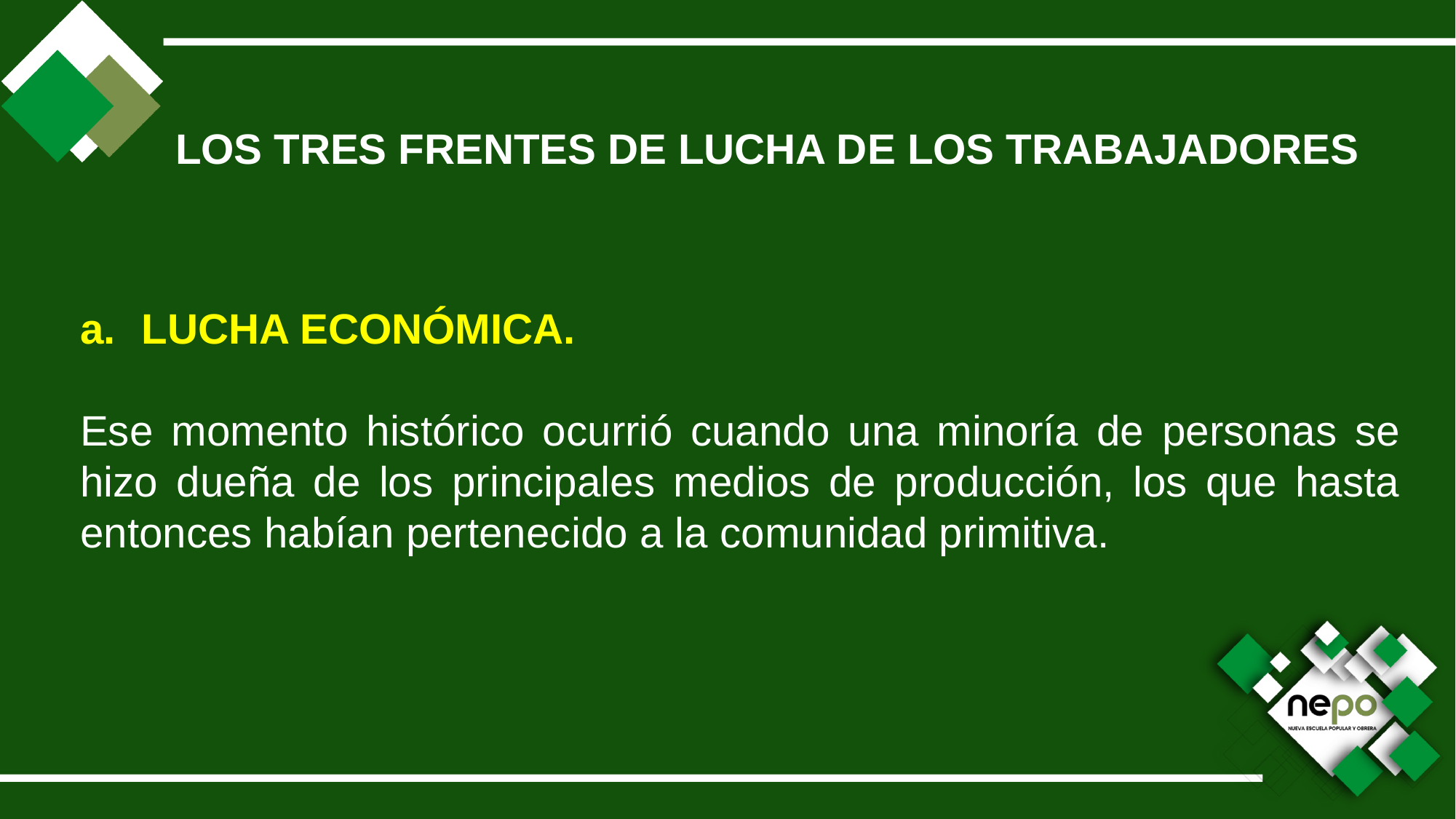

LOS TRES FRENTES DE LUCHA DE LOS TRABAJADORES
LUCHA ECONÓMICA.

Ese momento histórico ocurrió cuando una minoría de personas se hizo dueña de los principales medios de producción, los que hasta entonces habían pertenecido a la comunidad primitiva.